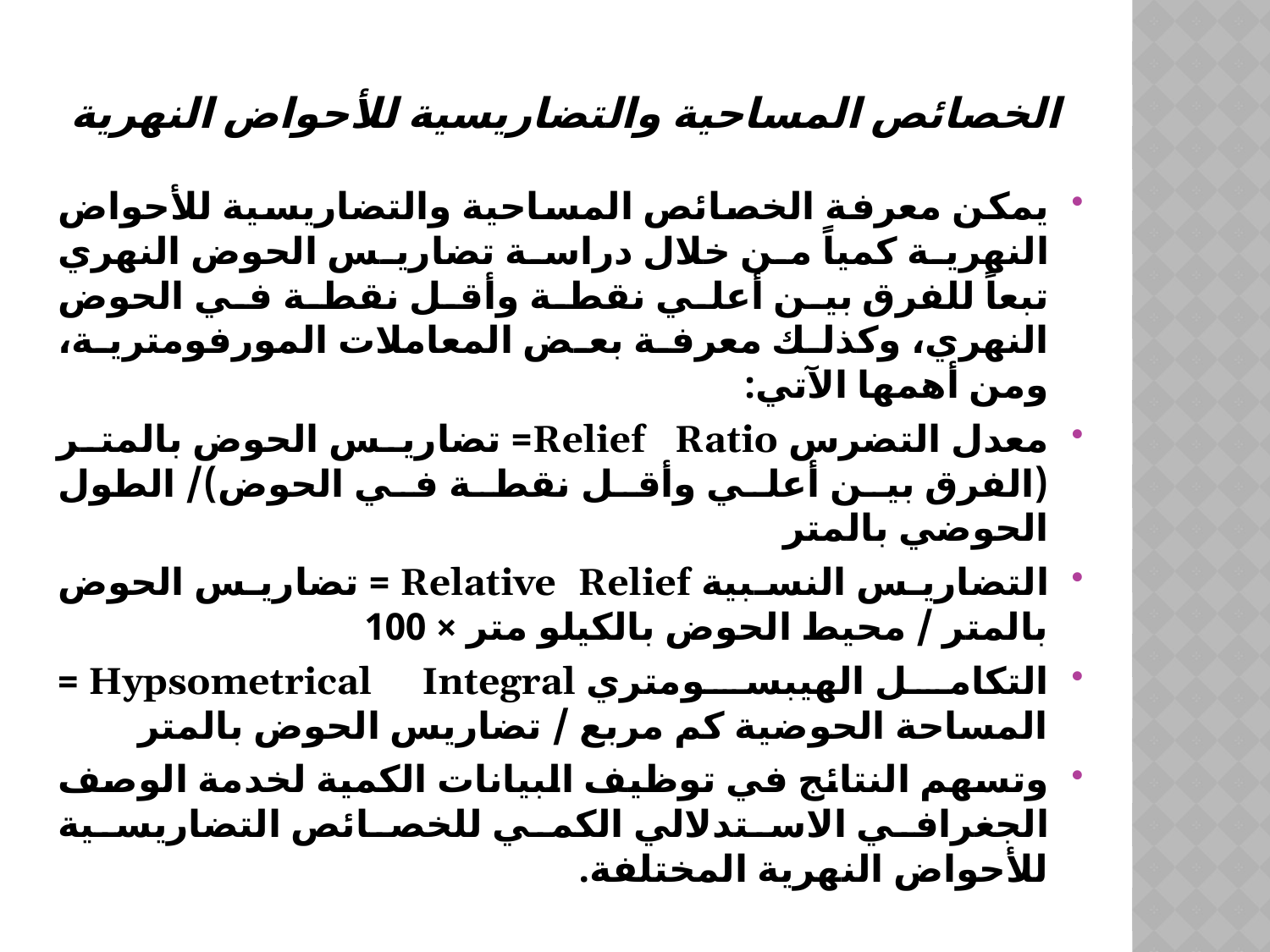

# الخصائص المساحية والتضاريسية للأحواض النهرية
يمكن معرفة الخصائص المساحية والتضاريسية للأحواض النهرية كمياً من خلال دراسة تضاريس الحوض النهري تبعاً للفرق بين أعلي نقطة وأقل نقطة في الحوض النهري، وكذلك معرفة بعض المعاملات المورفومترية، ومن أهمها الآتي:
معدل التضرس Relief Ratio= تضاريس الحوض بالمتر (الفرق بين أعلي وأقل نقطة في الحوض)/ الطول الحوضي بالمتر
التضاريس النسبية Relative Relief = تضاريس الحوض بالمتر / محيط الحوض بالكيلو متر × 100
التكامل الهيبسومتري Hypsometrical Integral = المساحة الحوضية كم مربع / تضاريس الحوض بالمتر
وتسهم النتائج في توظيف البيانات الكمية لخدمة الوصف الجغرافي الاستدلالي الكمي للخصائص التضاريسية للأحواض النهرية المختلفة.